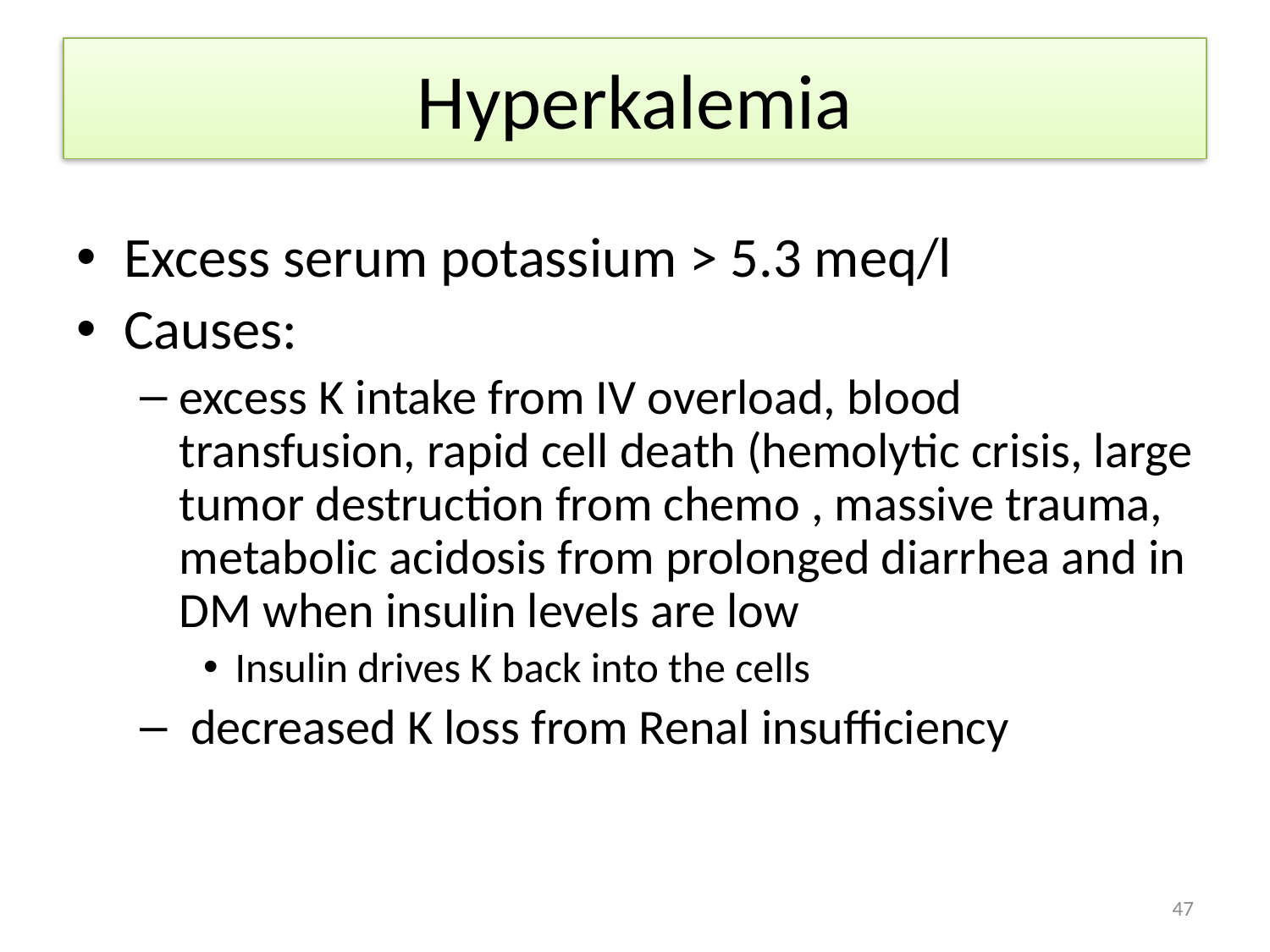

# Hyperkalemia
Excess serum potassium > 5.3 meq/l
Causes:
excess K intake from IV overload, blood transfusion, rapid cell death (hemolytic crisis, large tumor destruction from chemo , massive trauma, metabolic acidosis from prolonged diarrhea and in DM when insulin levels are low
Insulin drives K back into the cells
 decreased K loss from Renal insufficiency

47